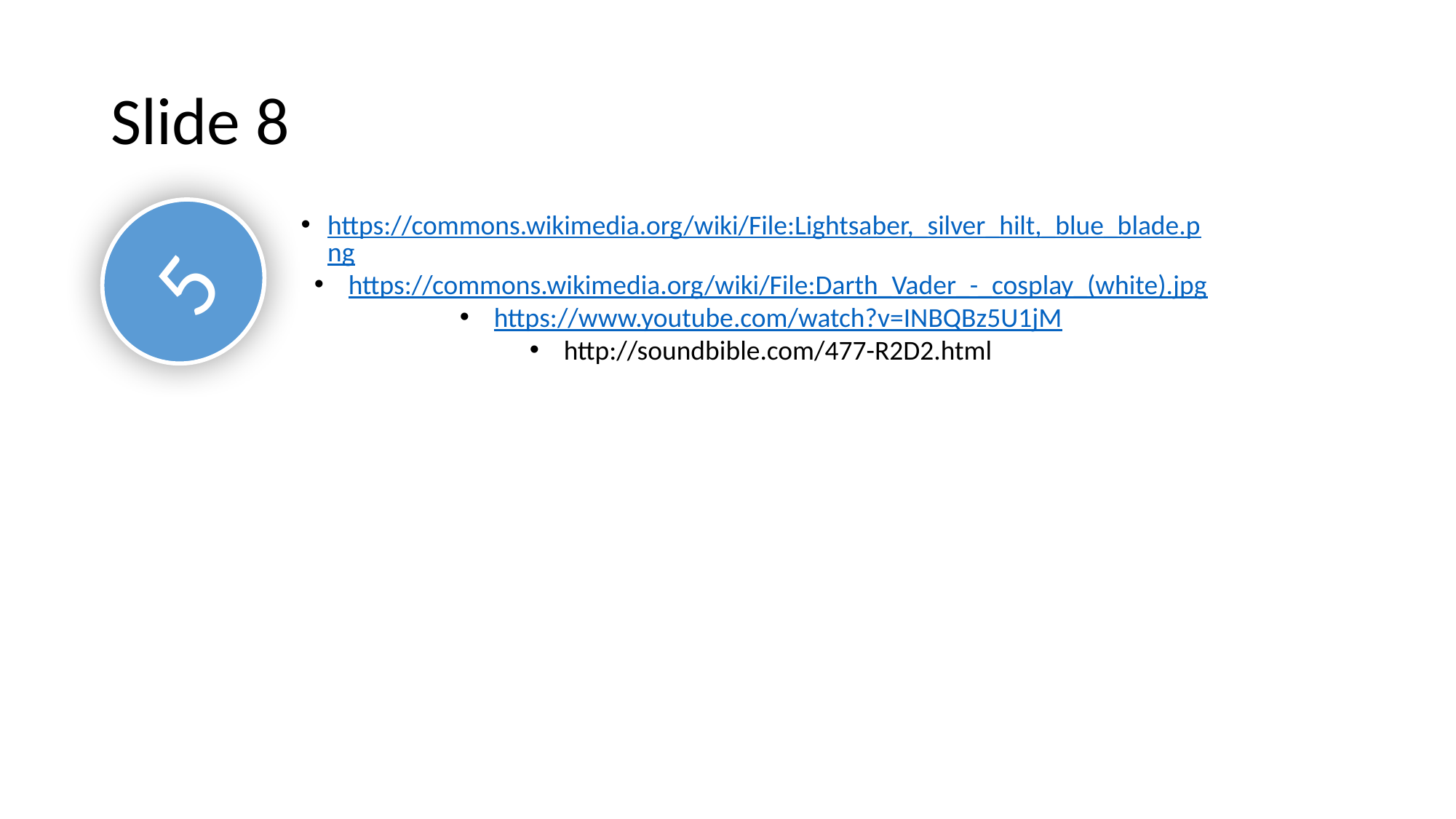

# Slide 8
5
https://commons.wikimedia.org/wiki/File:Lightsaber,_silver_hilt,_blue_blade.png
https://commons.wikimedia.org/wiki/File:Darth_Vader_-_cosplay_(white).jpg
https://www.youtube.com/watch?v=INBQBz5U1jM
http://soundbible.com/477-R2D2.html